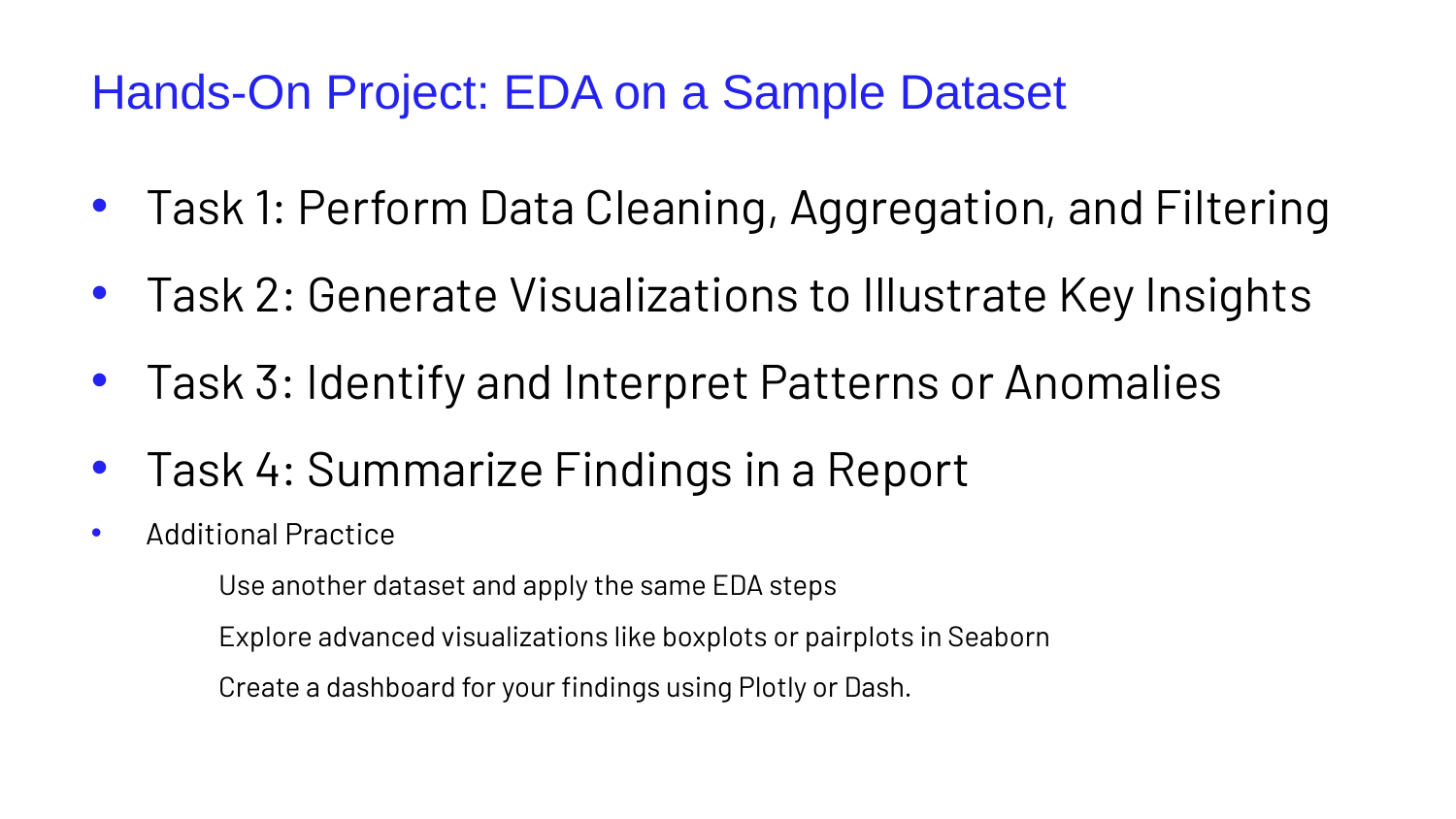

Hands-On Project: EDA on a Sample Dataset
Task 1: Perform Data Cleaning, Aggregation, and Filtering
Task 2: Generate Visualizations to Illustrate Key Insights
Task 3: Identify and Interpret Patterns or Anomalies
Task 4: Summarize Findings in a Report
Additional Practice
Use another dataset and apply the same EDA steps
Explore advanced visualizations like boxplots or pairplots in Seaborn
Create a dashboard for your findings using Plotly or Dash.